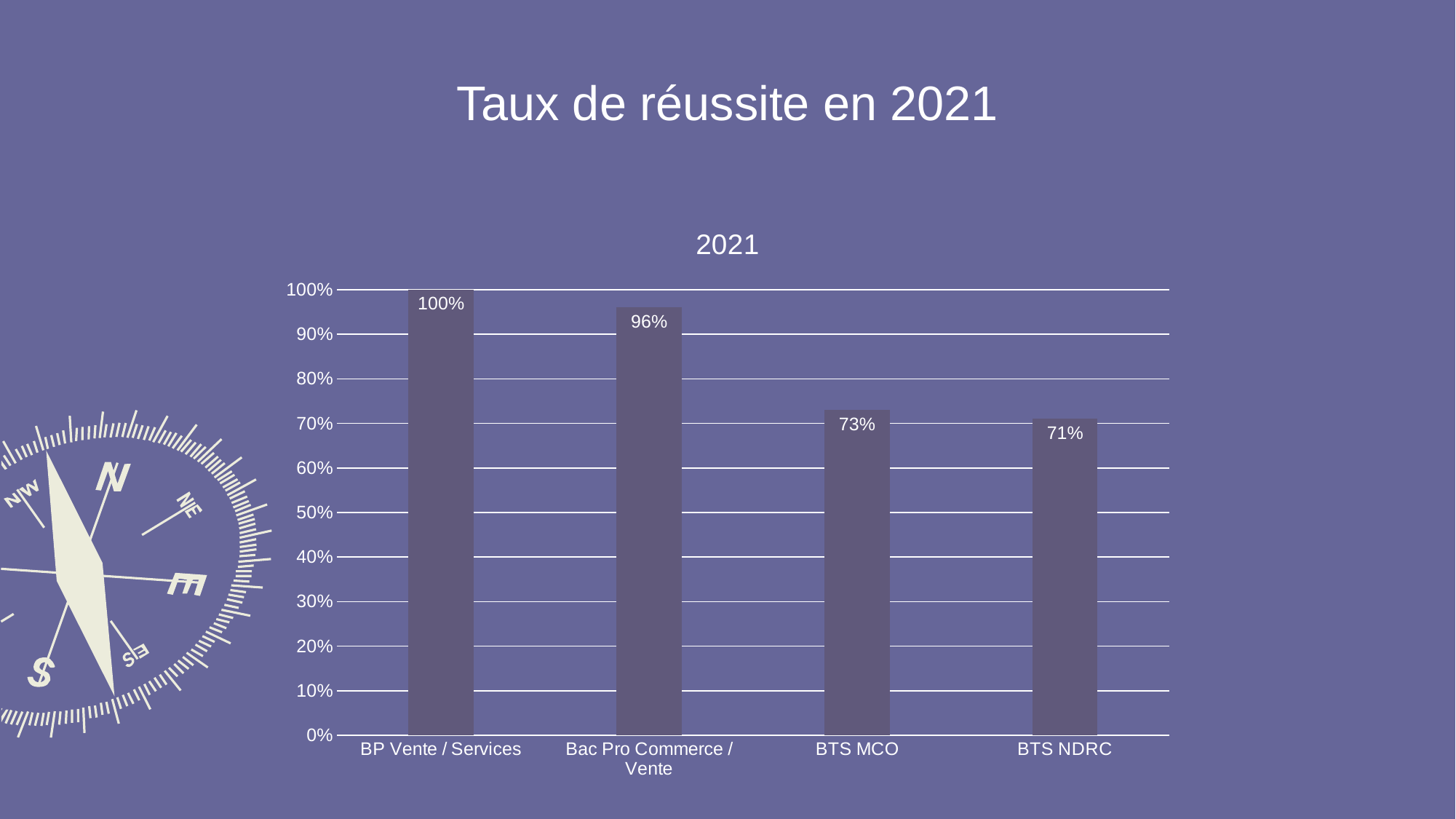

# Taux de réussite en 2021

### Chart: 2021

| Category |  |
|---|---|
| BP Vente / Services | 1.0 |
| Bac Pro Commerce / Vente | 0.96 |
| BTS MCO | 0.73 |
| BTS NDRC | 0.71 |